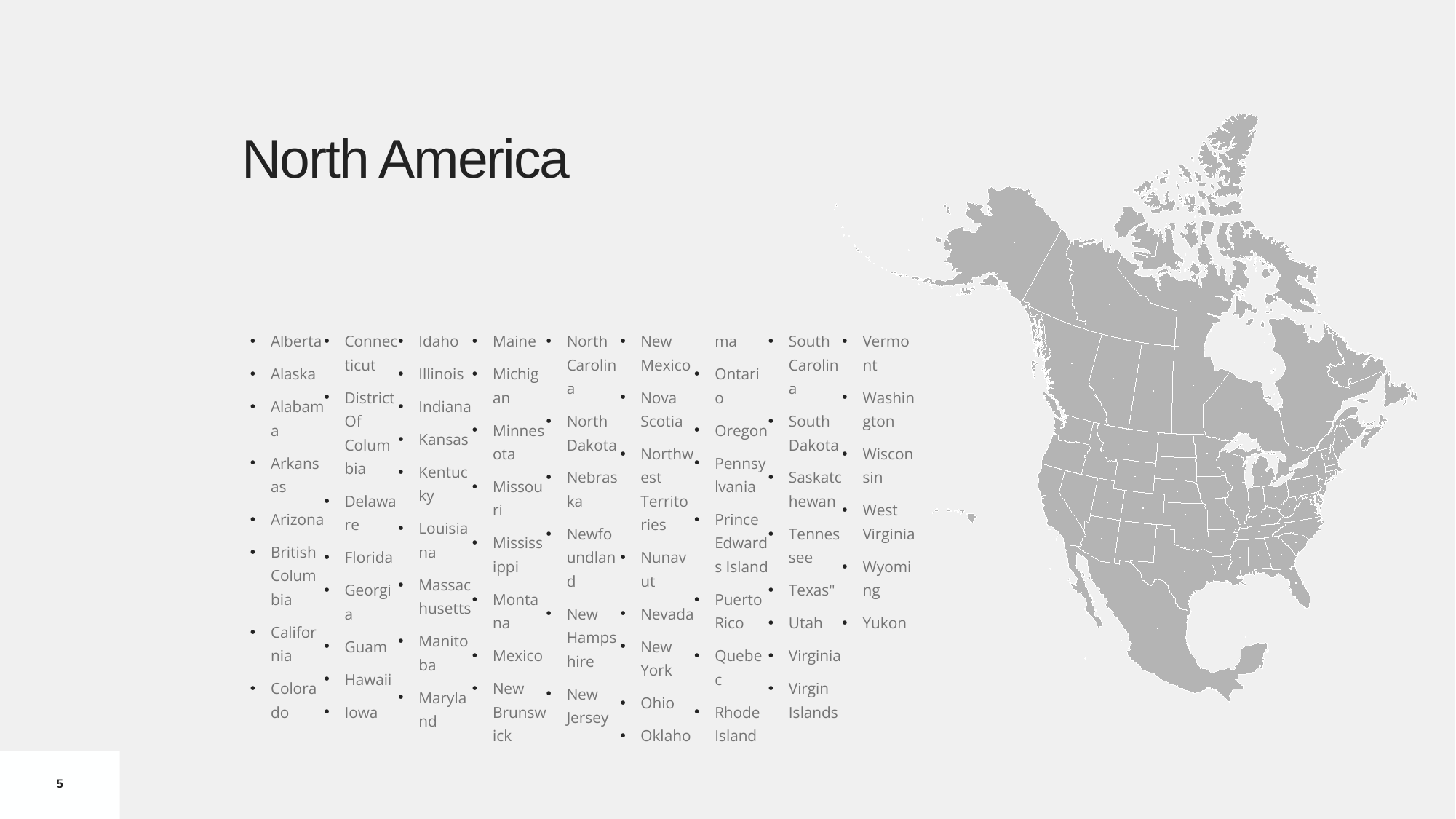

# North America

Alberta
Alaska
Alabama
Arkansas
Arizona
British Columbia
California
Colorado
Connecticut
District Of Columbia
Delaware
Florida
Georgia
Guam
Hawaii
Iowa
Idaho
Illinois
Indiana
Kansas
Kentucky
Louisiana
Massachusetts
Manitoba
Maryland
Maine
Michigan
Minnesota
Missouri
Mississippi
Montana
Mexico
New Brunswick
North Carolina
North Dakota
Nebraska
Newfoundland
New Hampshire
New Jersey
New Mexico
Nova Scotia
Northwest Territories
Nunavut
Nevada
New York
Ohio
Oklahoma
Ontario
Oregon
Pennsylvania
Prince Edwards Island
Puerto Rico
Quebec
Rhode Island
South Carolina
South Dakota
Saskatchewan
Tennessee
Texas"
Utah
Virginia
Virgin Islands
Vermont
Washington
Wisconsin
West Virginia
Wyoming
Yukon